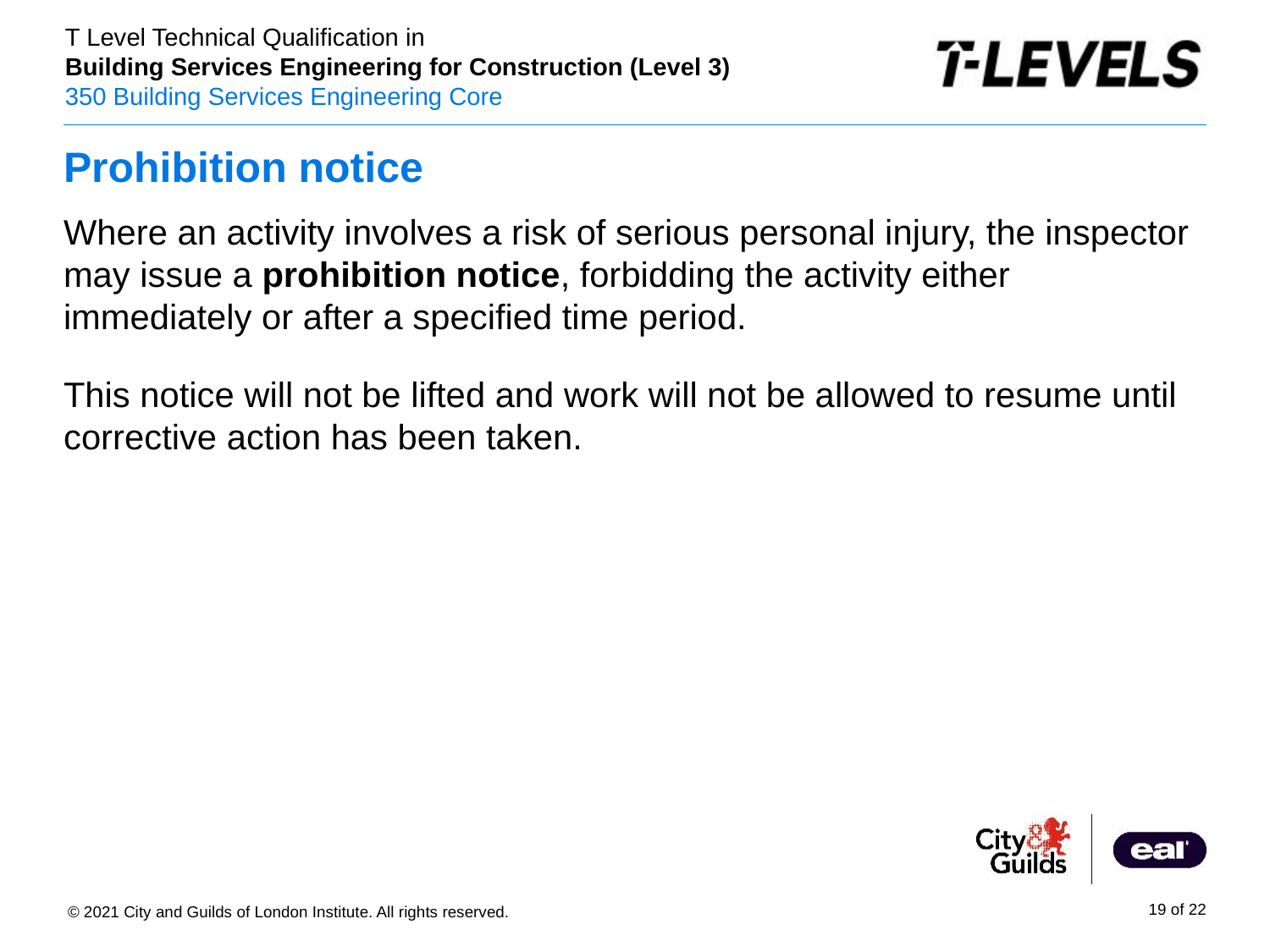

# Prohibition notice
Where an activity involves a risk of serious personal injury, the inspector may issue a prohibition notice, forbidding the activity either immediately or after a specified time period.
This notice will not be lifted and work will not be allowed to resume until corrective action has been taken.